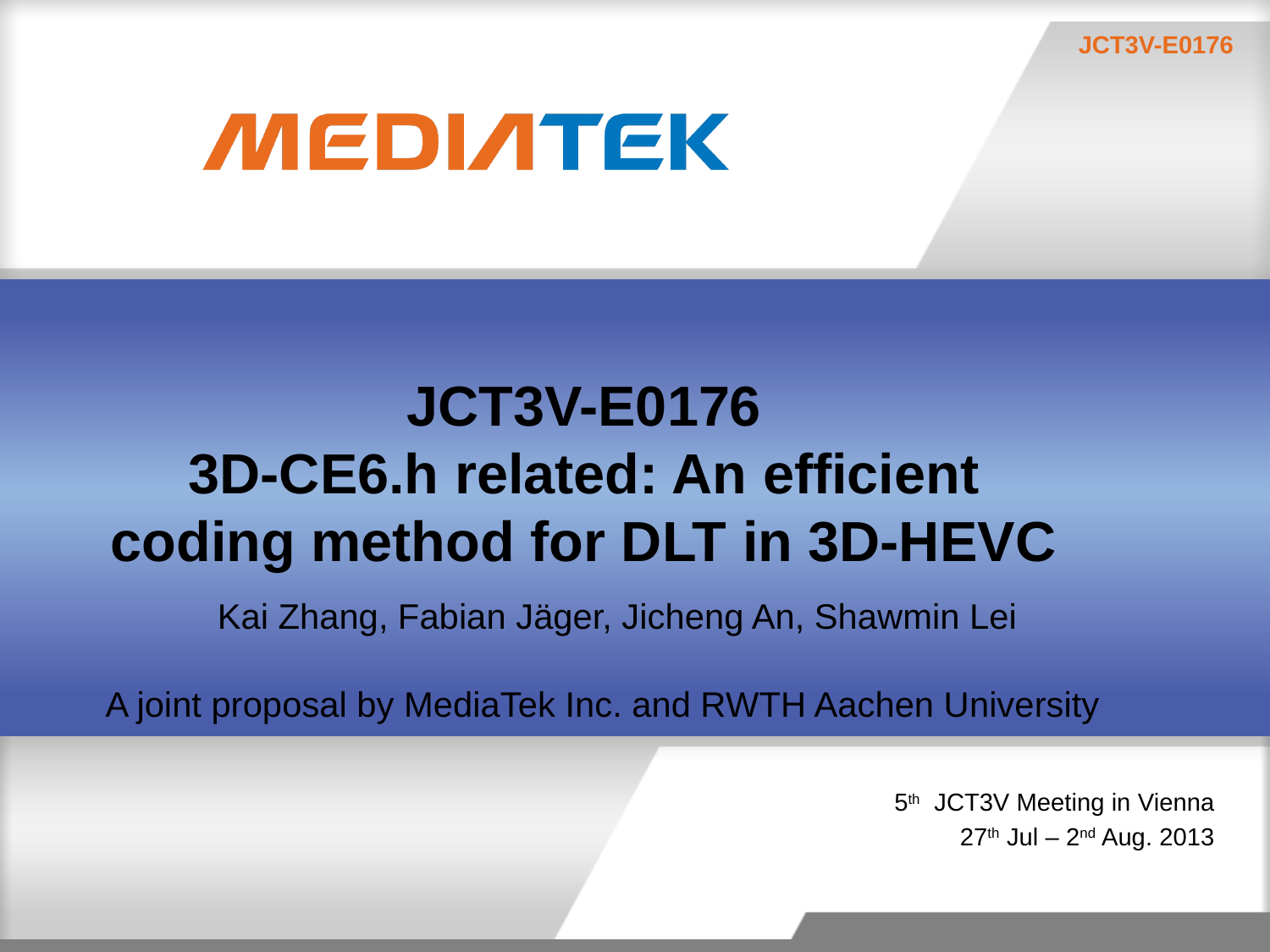

# JCT3V-E0176 3D-CE6.h related: An efficient coding method for DLT in 3D-HEVC
Kai Zhang, Fabian Jäger, Jicheng An, Shawmin Lei
A joint proposal by MediaTek Inc. and RWTH Aachen University